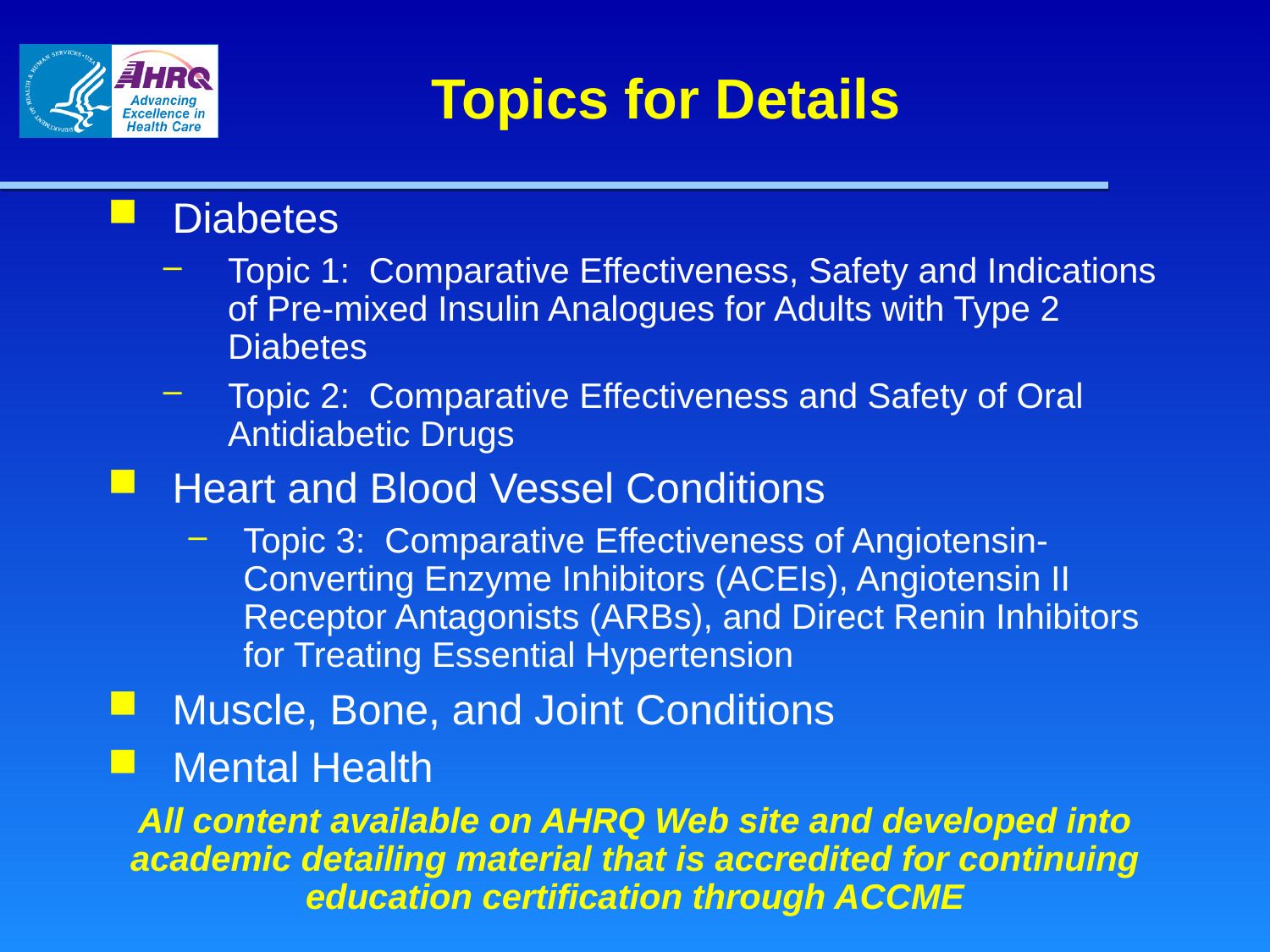

Topics for Details
Diabetes
Topic 1:  Comparative Effectiveness, Safety and Indications of Pre-mixed Insulin Analogues for Adults with Type 2 Diabetes
Topic 2:  Comparative Effectiveness and Safety of Oral Antidiabetic Drugs
Heart and Blood Vessel Conditions
Topic 3:  Comparative Effectiveness of Angiotensin-Converting Enzyme Inhibitors (ACEIs), Angiotensin II Receptor Antagonists (ARBs), and Direct Renin Inhibitors for Treating Essential Hypertension
Muscle, Bone, and Joint Conditions
Mental Health
All content available on AHRQ Web site and developed into academic detailing material that is accredited for continuing education certification through ACCME